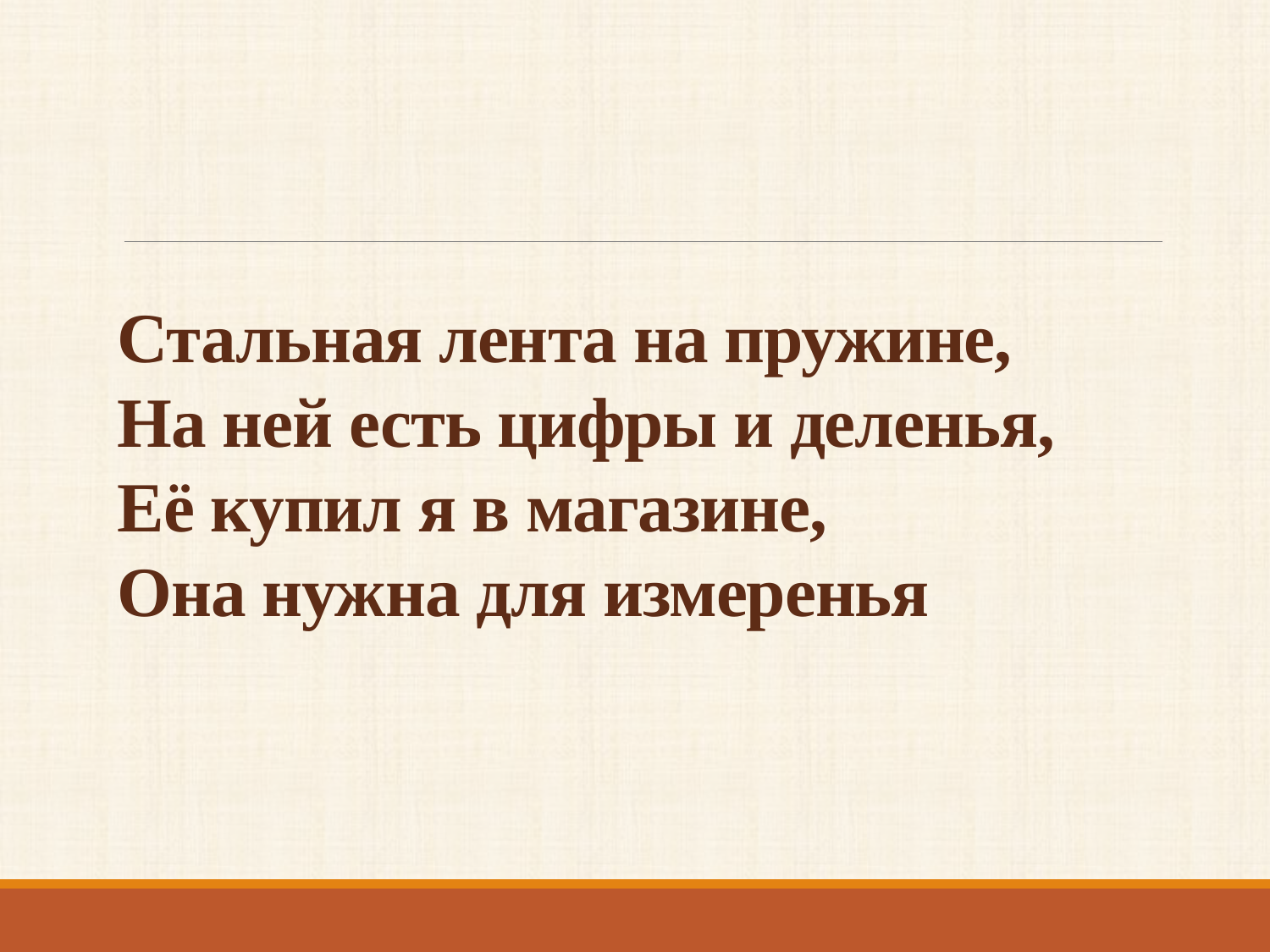

Стальная лента на пружине,
На ней есть цифры и деленья,
Её купил я в магазине,
Она нужна для измеренья